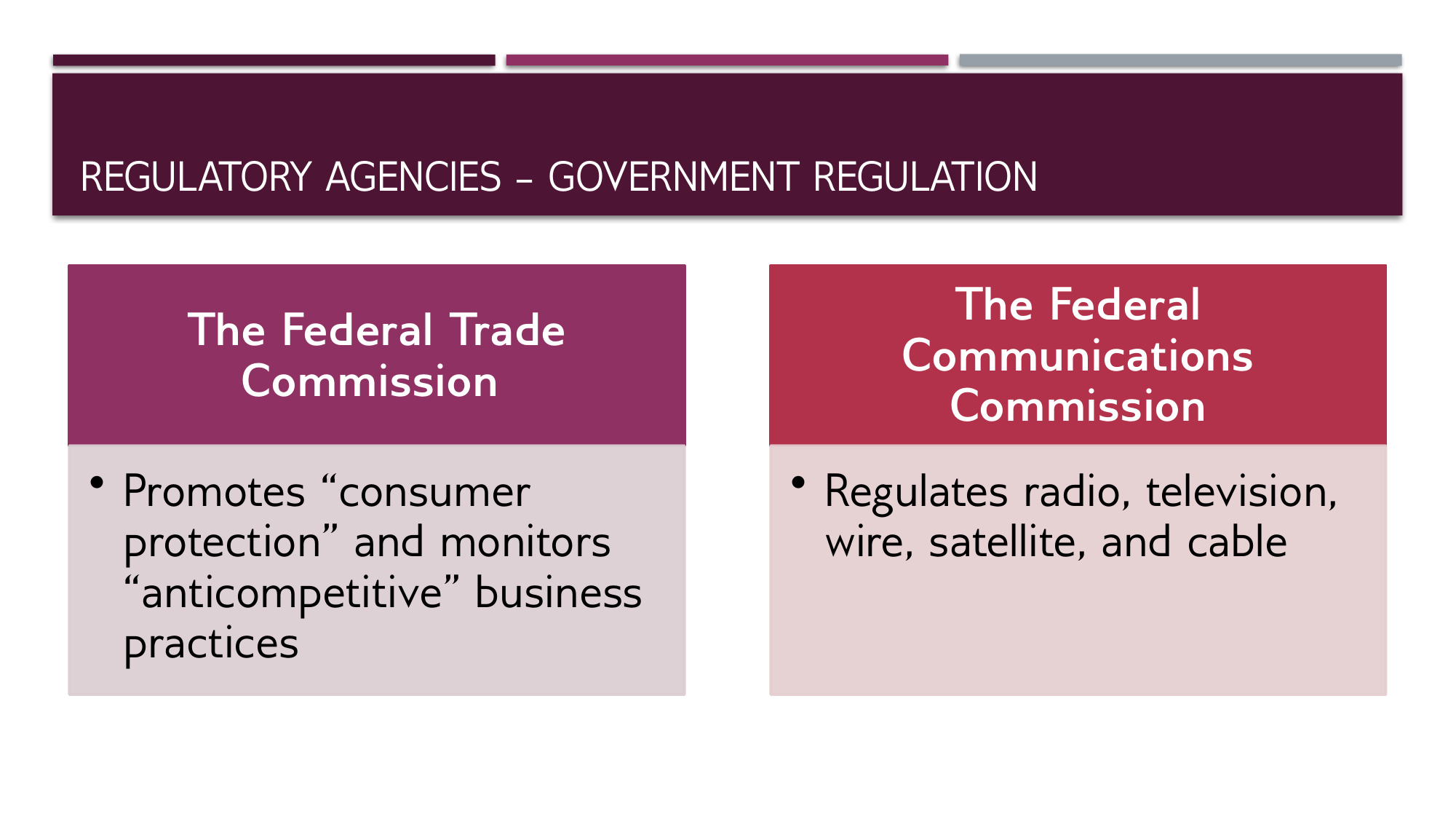

# Regulatory agencies – government regulation
The Federal Trade Commission
Promotes “consumer protection” and monitors “anticompetitive” business practices
The Federal Communications Commission
Regulates radio, television, wire, satellite, and cable